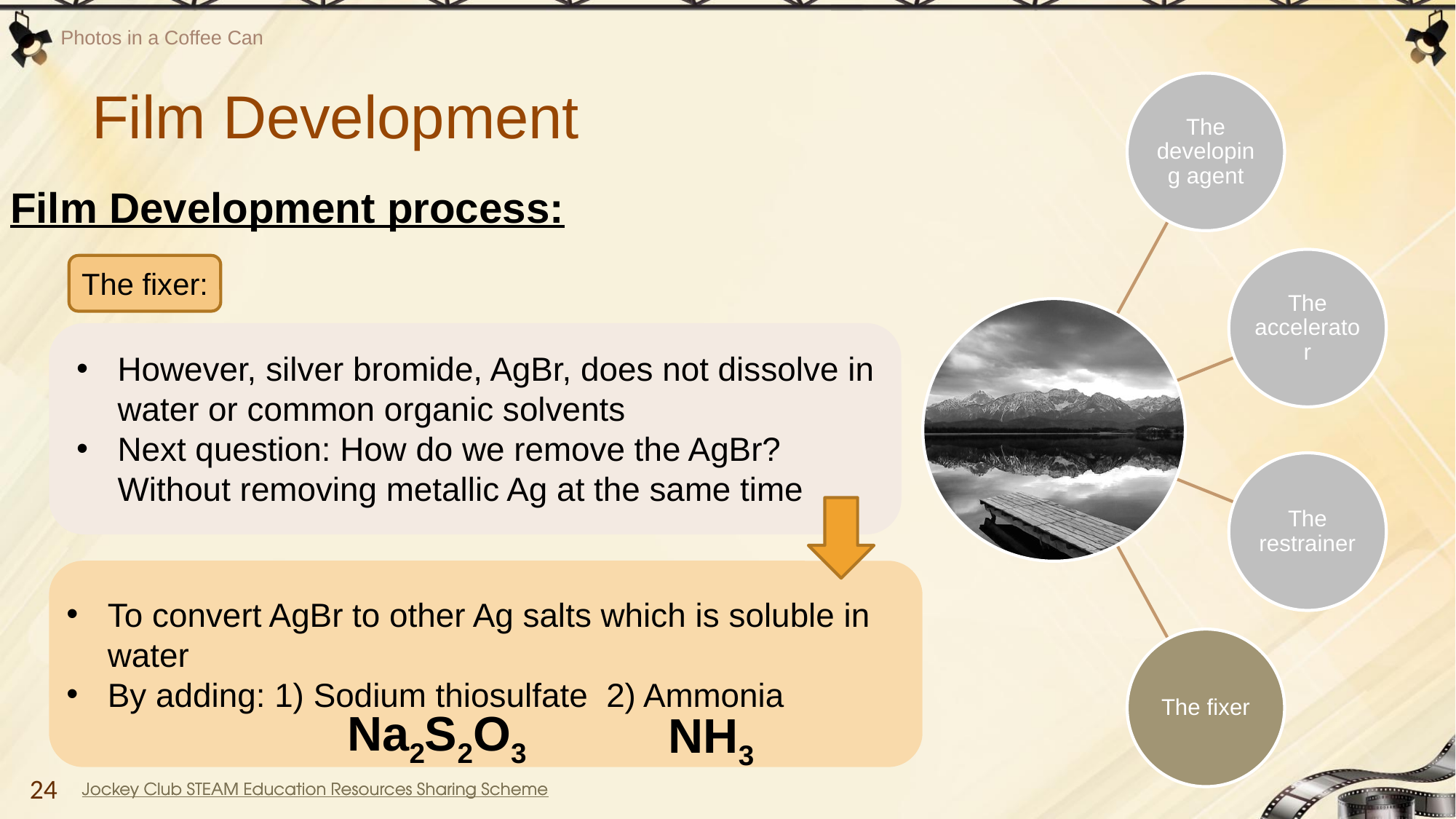

# Film Development
The developing agent
The accelerator
The restrainer
The fixer
Film Development process:

The fixer:

However, silver bromide, AgBr, does not dissolve in water or common organic solvents
Next question: How do we remove the AgBr?
Without removing metallic Ag at the same time

To convert AgBr to other Ag salts which is soluble in water
By adding: 1) Sodium thiosulfate  2) Ammonia
Na2S2O3
NH3